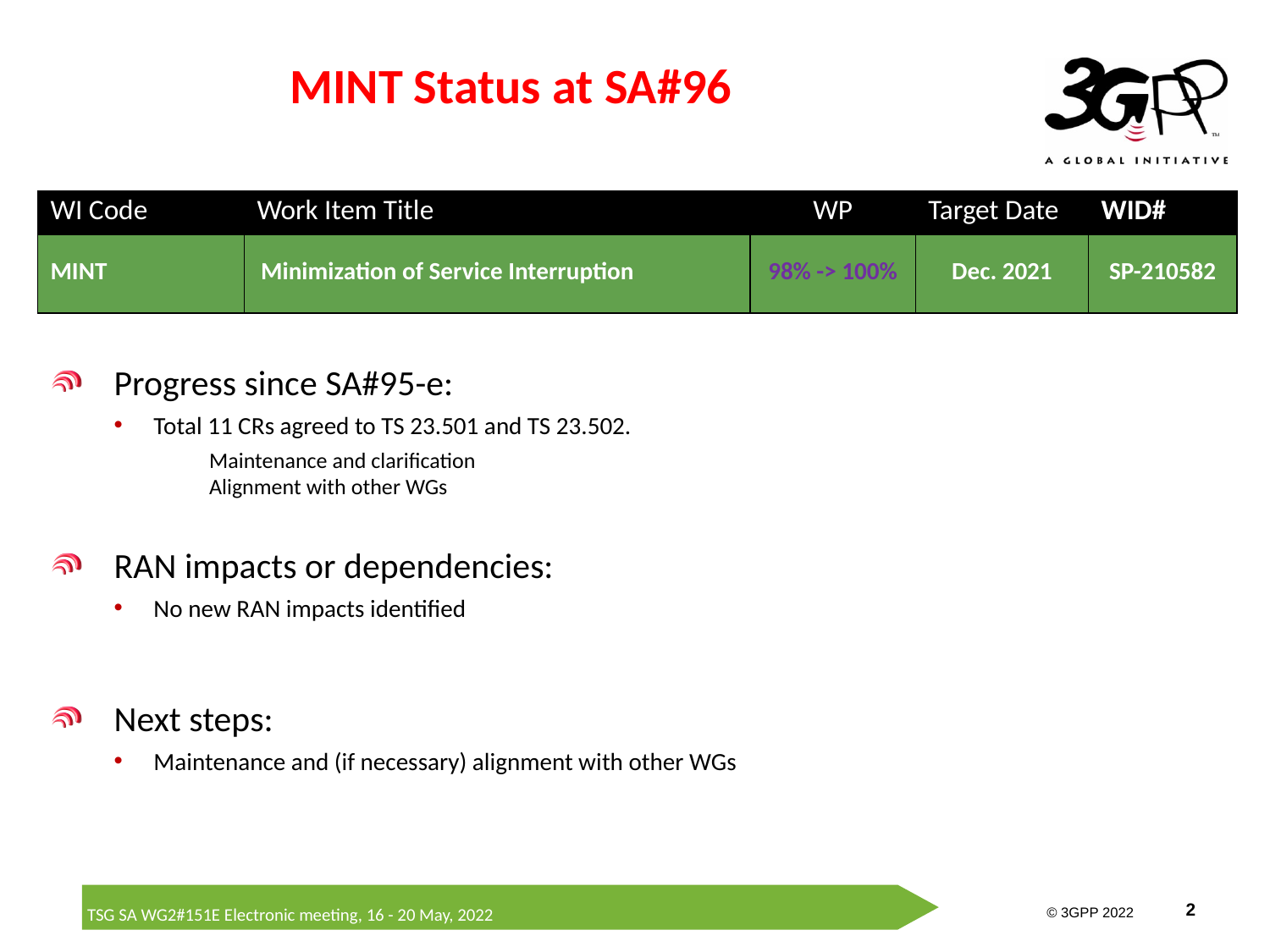

# MINT Status at SA#96
| WI Code | Work Item Title | WP | Target Date | WID# |
| --- | --- | --- | --- | --- |
| MINT | Minimization of Service Interruption | 98% -> 100% | Dec. 2021 | SP-210582 |
Progress since SA#95-e:
Total 11 CRs agreed to TS 23.501 and TS 23.502.
Maintenance and clarification
Alignment with other WGs

RAN impacts or dependencies:
No new RAN impacts identified

Next steps:
Maintenance and (if necessary) alignment with other WGs